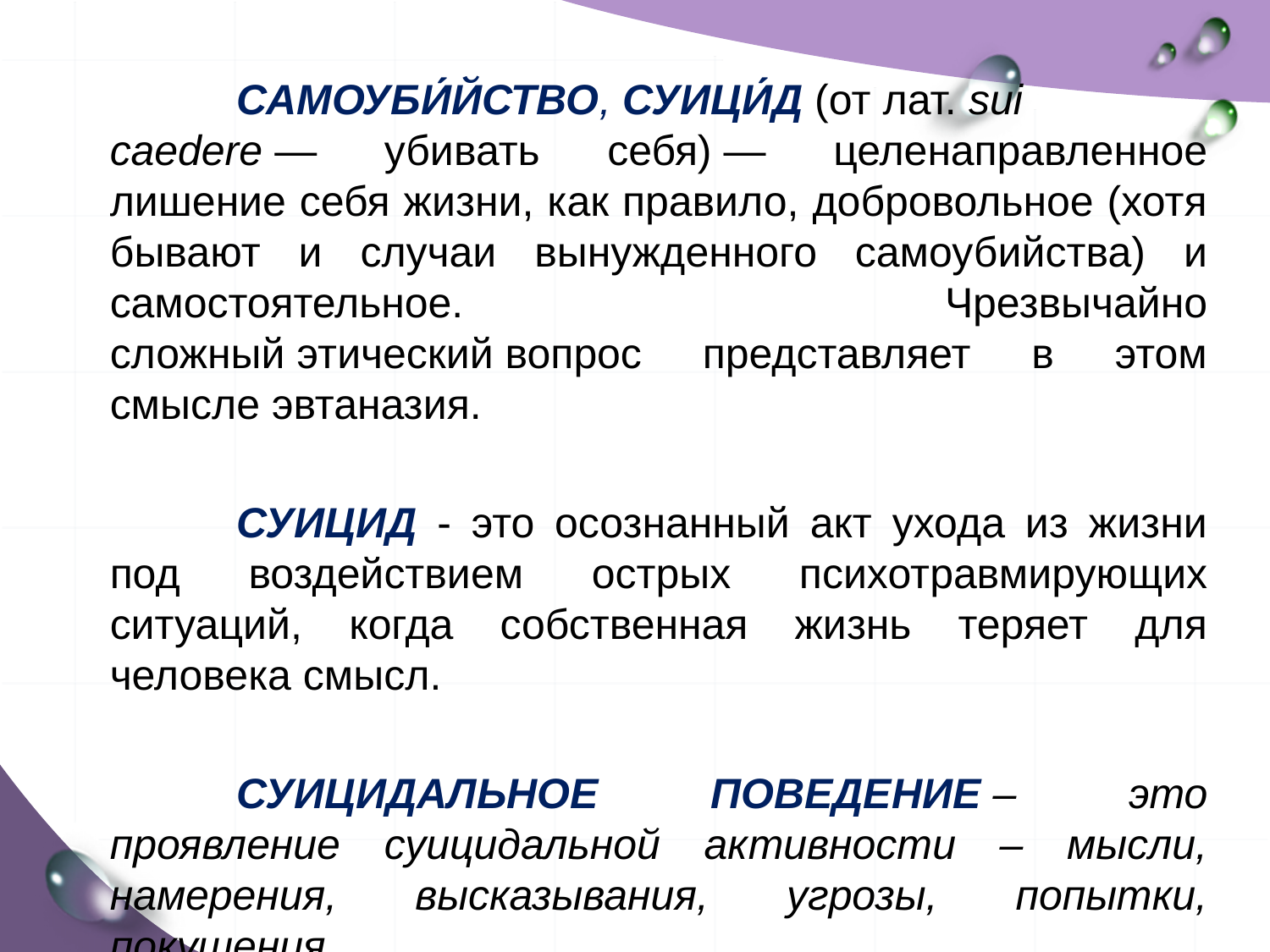

Самоуби́йство, суици́д (от лат. sui caedere — убивать себя) — целенаправленное лишение себя жизни, как правило, добровольное (хотя бывают и случаи вынужденного самоубийства) и самостоятельное. Чрезвычайно сложный этический вопрос представляет в этом смысле эвтаназия.

		Суицид - это осознанный акт ухода из жизни под воздействием острых психотравмирующих ситуаций, когда собственная жизнь теряет для человека смысл.

		Суицидальное поведение – это проявление суицидальной активности – мысли, намерения, высказывания, угрозы, попытки, покушения.